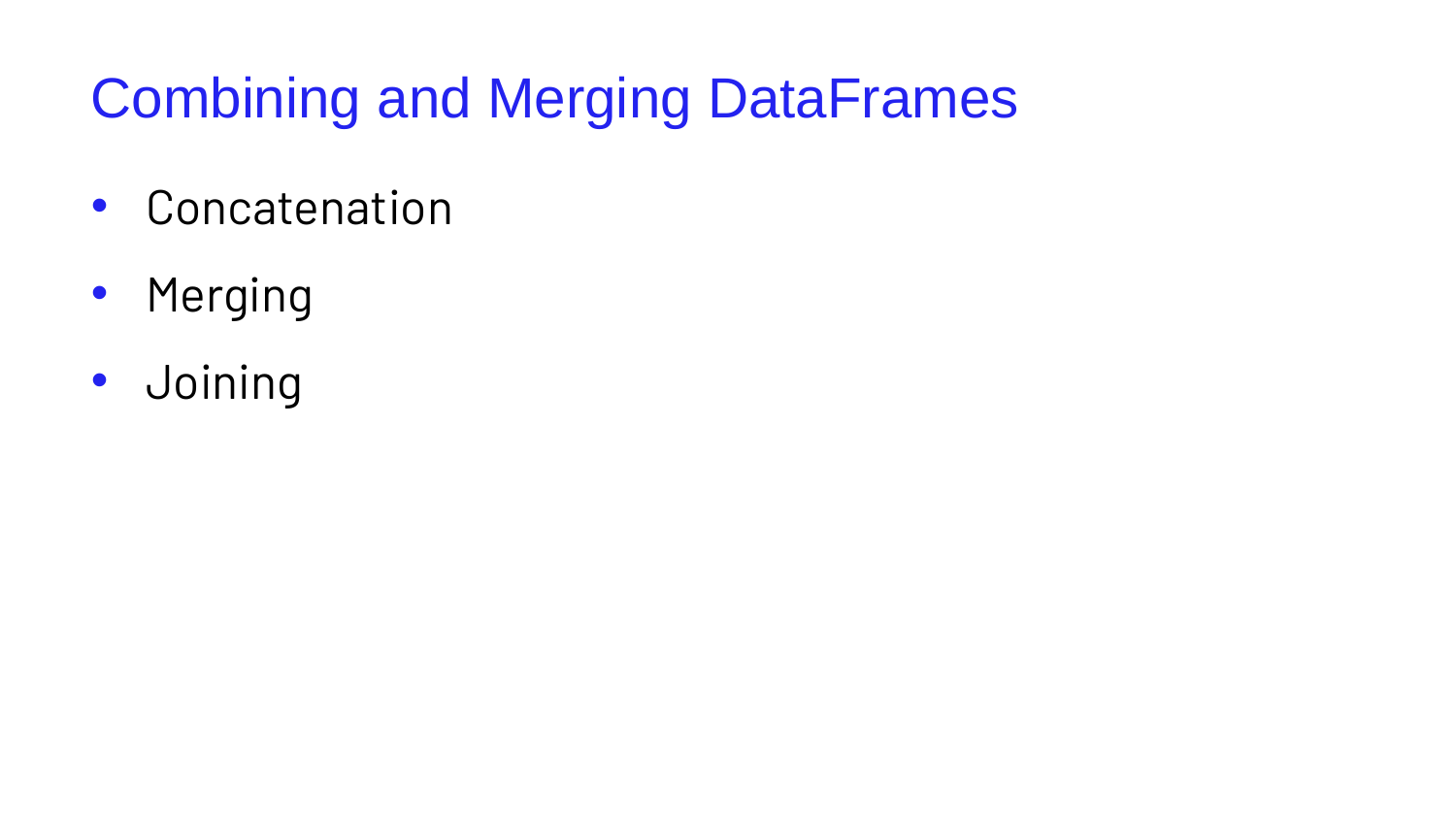

Combining and Merging DataFrames
Concatenation
Merging
Joining